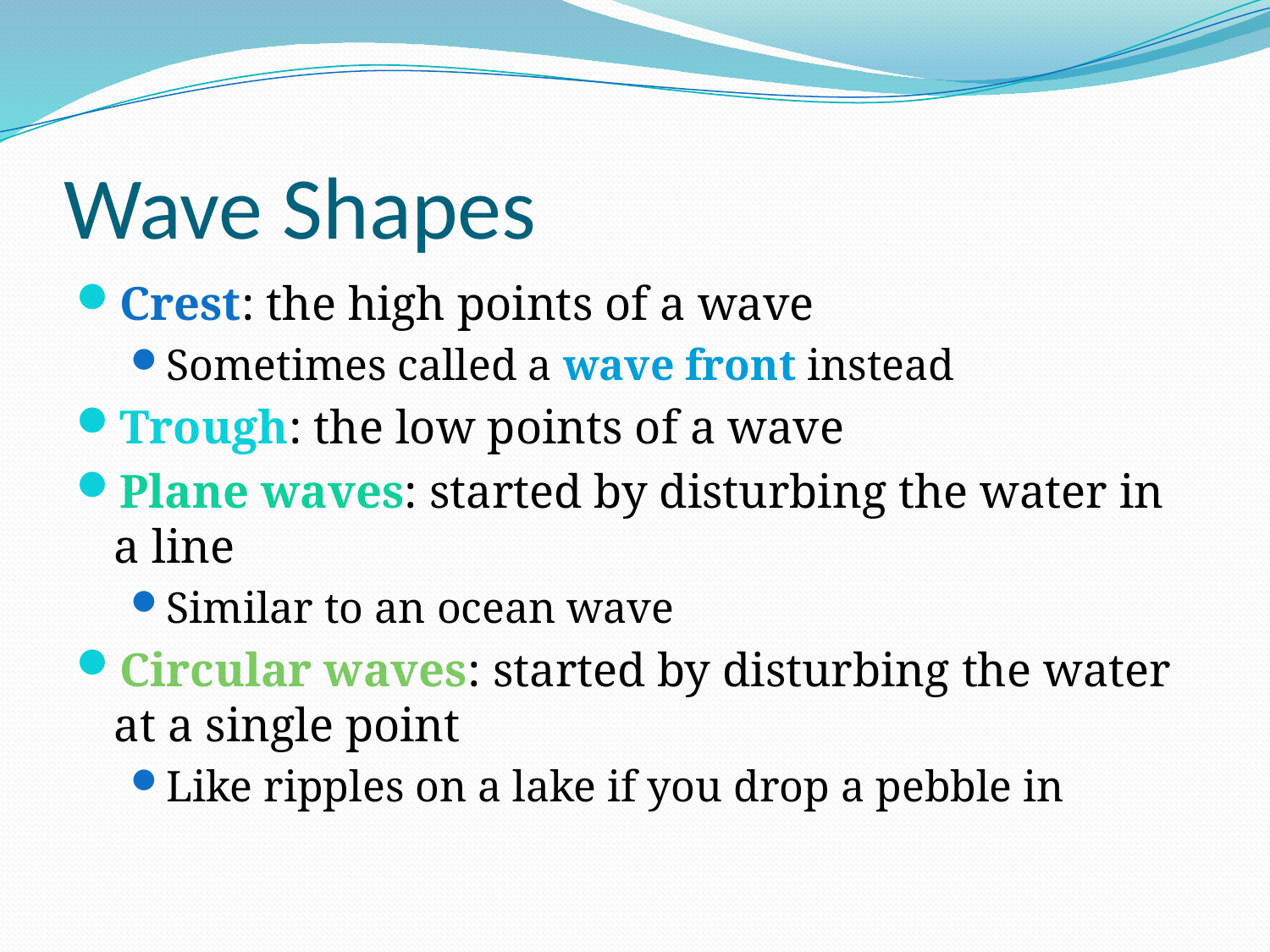

# Wave Shapes
Crest: the high points of a wave
Sometimes called a wave front instead
Trough: the low points of a wave
Plane waves: started by disturbing the water in a line
Similar to an ocean wave
Circular waves: started by disturbing the water at a single point
Like ripples on a lake if you drop a pebble in